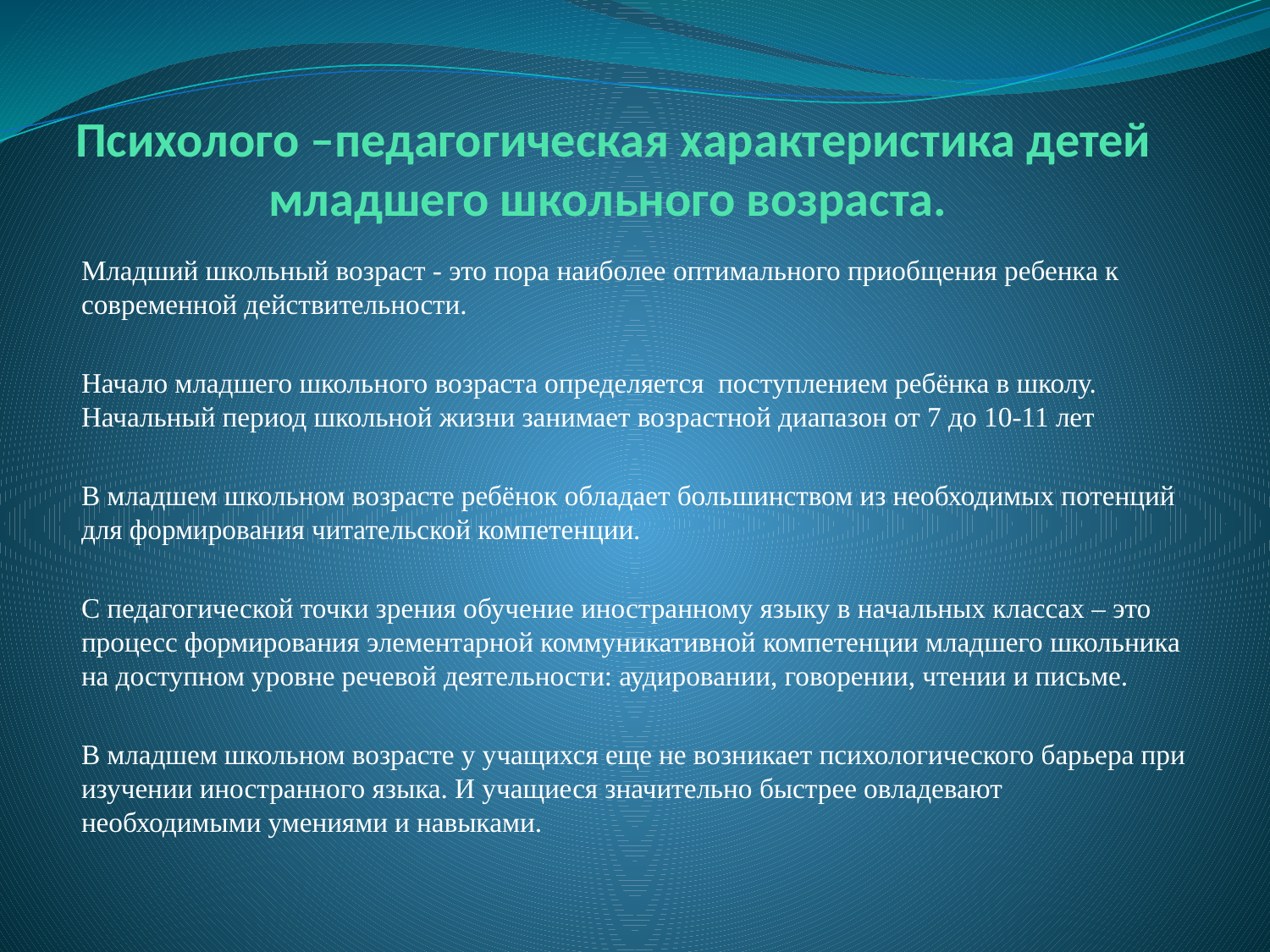

# Психолого –педагогическая характеристика детей младшего школьного возраста.
Младший школьный возраст - это пора наиболее оптимального приобщения ребенка к современной действительности.

Начало младшего школьного возраста определяется  поступлением ребёнка в школу. Начальный период школьной жизни занимает возрастной диапазон от 7 до 10-11 лет

В младшем школьном возрасте ребёнок обладает большинством из необходимых потенций для формирования читательской компетенции.

C педагогической точки зрения обучение иностранному языку в начальных классах – это процесс формирования элементарной коммуникативной компетенции младшего школьника на доступном уровне речевой деятельности: аудировании, говорении, чтении и письме.

В младшем школьном возрасте у учащихся еще не возникает психологического барьера при изучении иностранного языка. И учащиеся значительно быстрее овладевают необходимыми умениями и навыками.